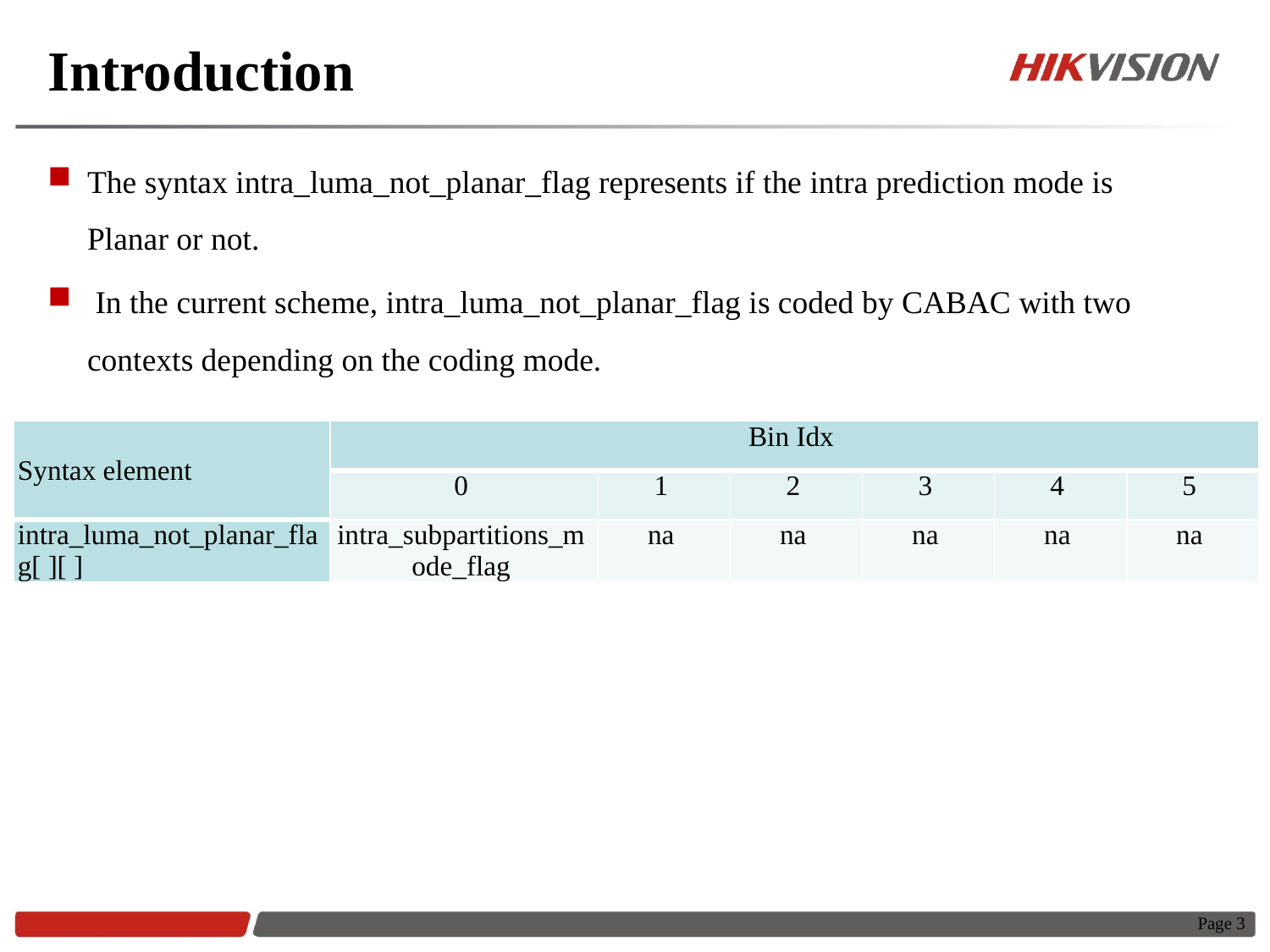

# Introduction
The syntax intra_luma_not_planar_flag represents if the intra prediction mode is Planar or not.
 In the current scheme, intra_luma_not_planar_flag is coded by CABAC with two contexts depending on the coding mode.
| Syntax element | Bin Idx |  |  |  |  |  |
| --- | --- | --- | --- | --- | --- | --- |
|  | 0 | 1 | 2 | 3 | 4 | 5 |
| intra\_luma\_not\_planar\_flag[ ][ ] | intra\_subpartitions\_mode\_flag | na | na | na | na | na |
Page 3